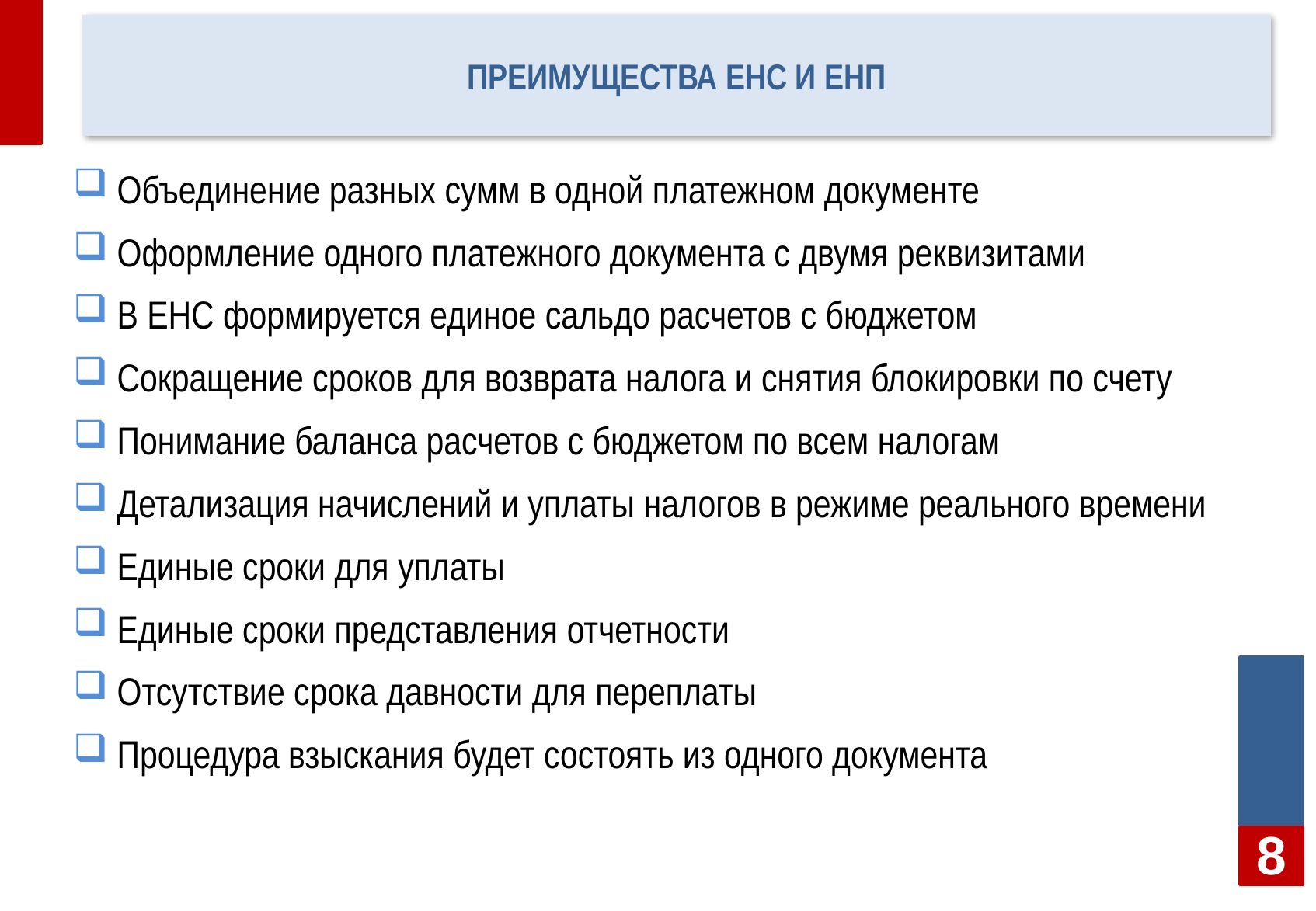

# Преимущества ЕНС и ЕНП
Объединение разных сумм в одной платежном документе
Оформление одного платежного документа с двумя реквизитами
В ЕНС формируется единое сальдо расчетов с бюджетом
Сокращение сроков для возврата налога и снятия блокировки по счету
Понимание баланса расчетов с бюджетом по всем налогам
Детализация начислений и уплаты налогов в режиме реального времени
Единые сроки для уплаты
Единые сроки представления отчетности
Отсутствие срока давности для переплаты
Процедура взыскания будет состоять из одного документа
8